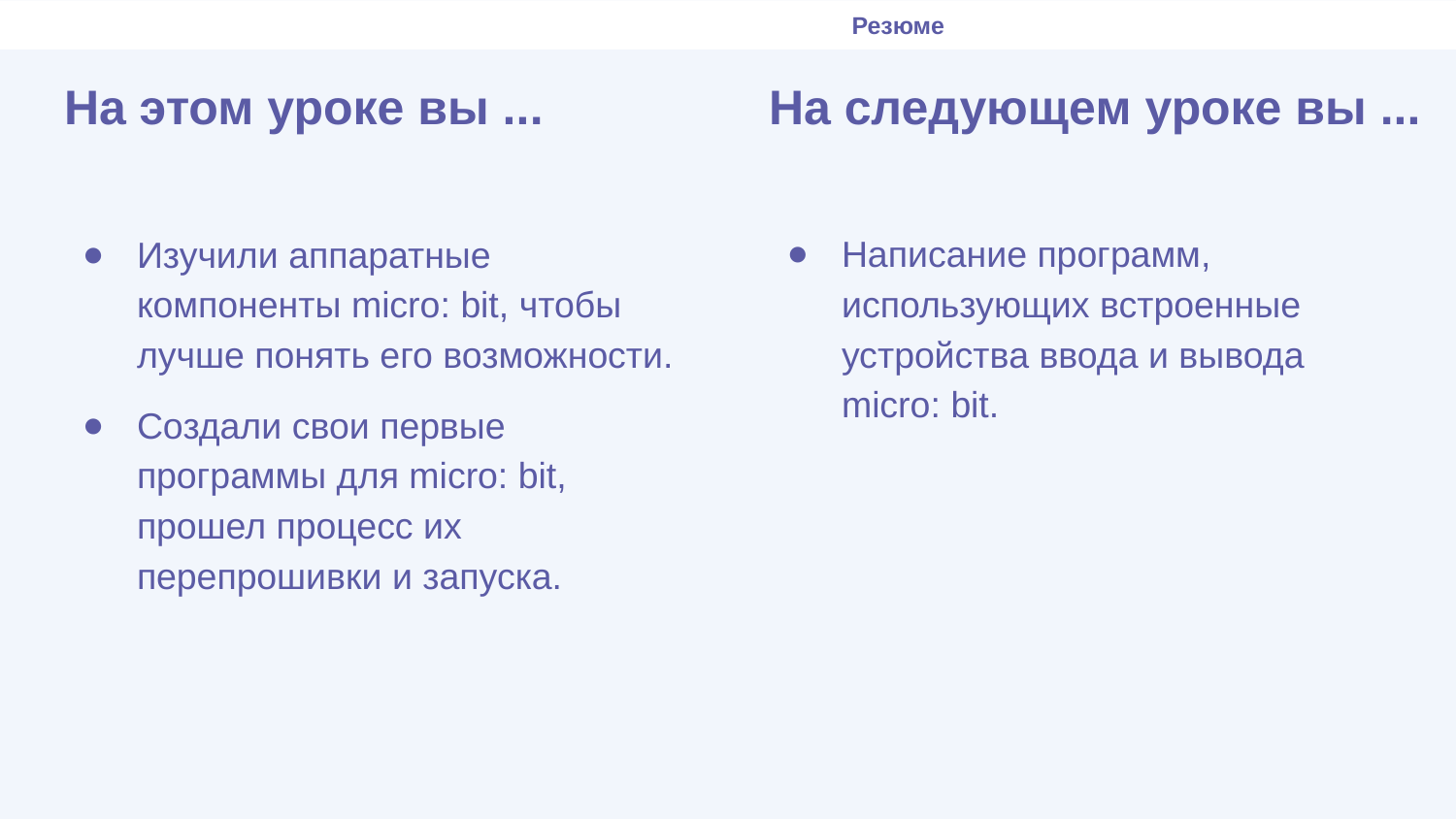

Резюме
На этом уроке вы ...
На следующем уроке вы ...
Написание программ, использующих встроенные устройства ввода и вывода micro: bit.

Изучили аппаратные компоненты micro: bit, чтобы лучше понять его возможности.
Создали свои первые программы для micro: bit, прошел процесс их перепрошивки и запуска.